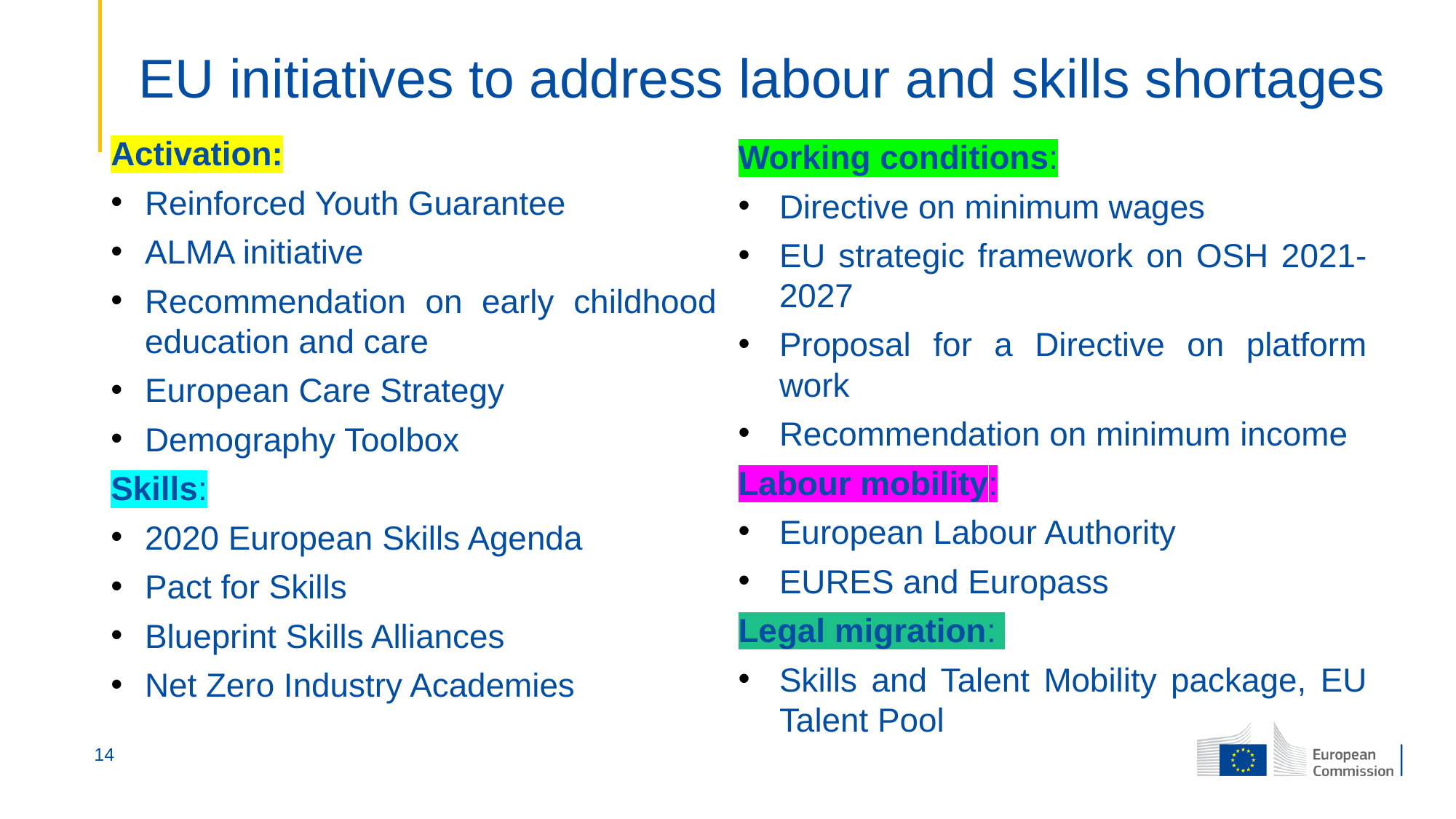

EU initiatives to address labour and skills shortages
Working conditions:
Directive on minimum wages
EU strategic framework on OSH 2021-2027
Proposal for a Directive on platform work
Recommendation on minimum income
Labour mobility:
European Labour Authority
EURES and Europass
Legal migration:
Skills and Talent Mobility package, EU Talent Pool

Activation:
Reinforced Youth Guarantee
ALMA initiative
Recommendation on early childhood education and care
European Care Strategy
Demography Toolbox
Skills:
2020 European Skills Agenda
Pact for Skills
Blueprint Skills Alliances
Net Zero Industry Academies

14